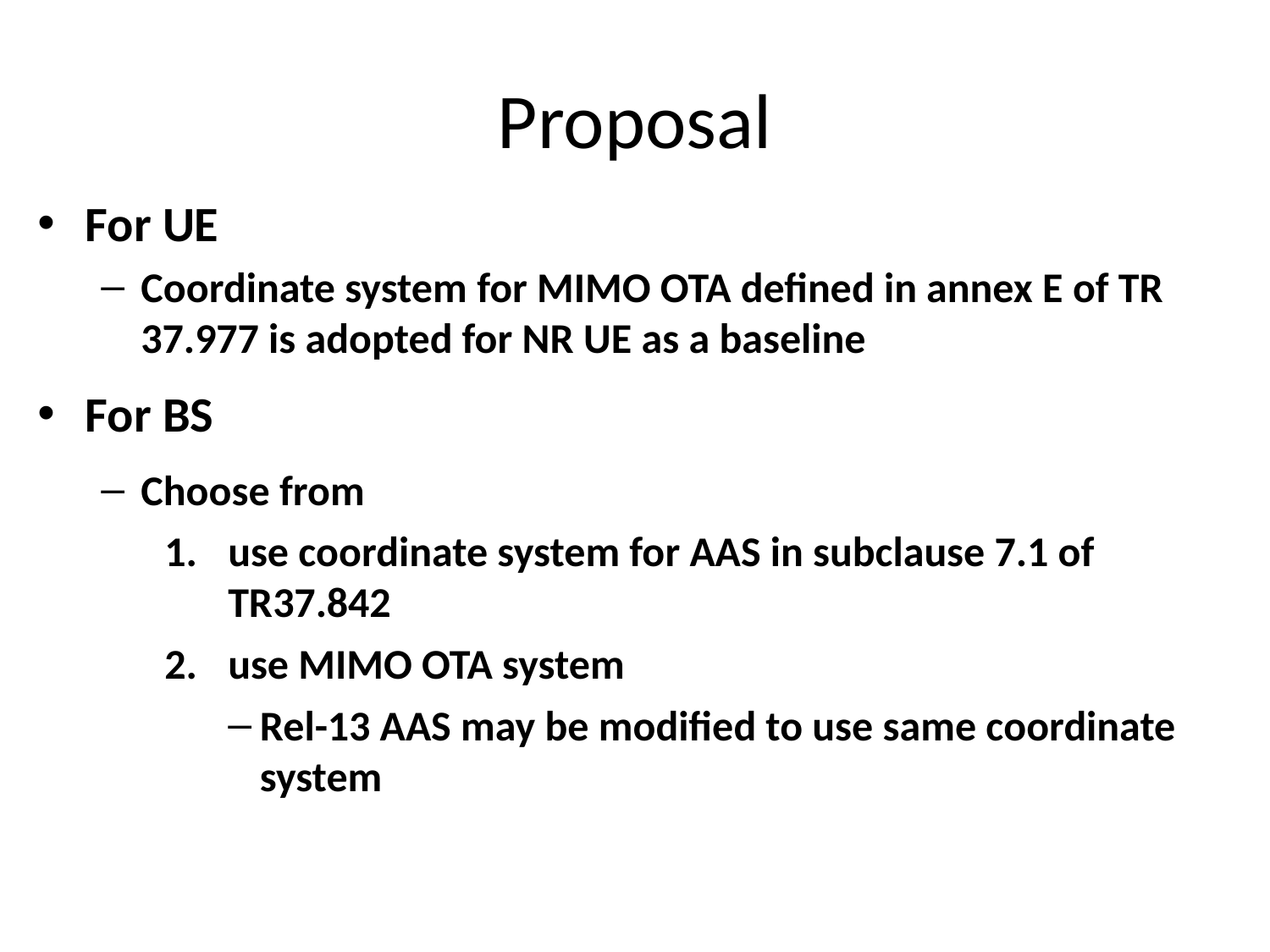

# Proposal
For UE
Coordinate system for MIMO OTA defined in annex E of TR 37.977 is adopted for NR UE as a baseline
For BS
Choose from
use coordinate system for AAS in subclause 7.1 of TR37.842
use MIMO OTA system
Rel-13 AAS may be modified to use same coordinate system